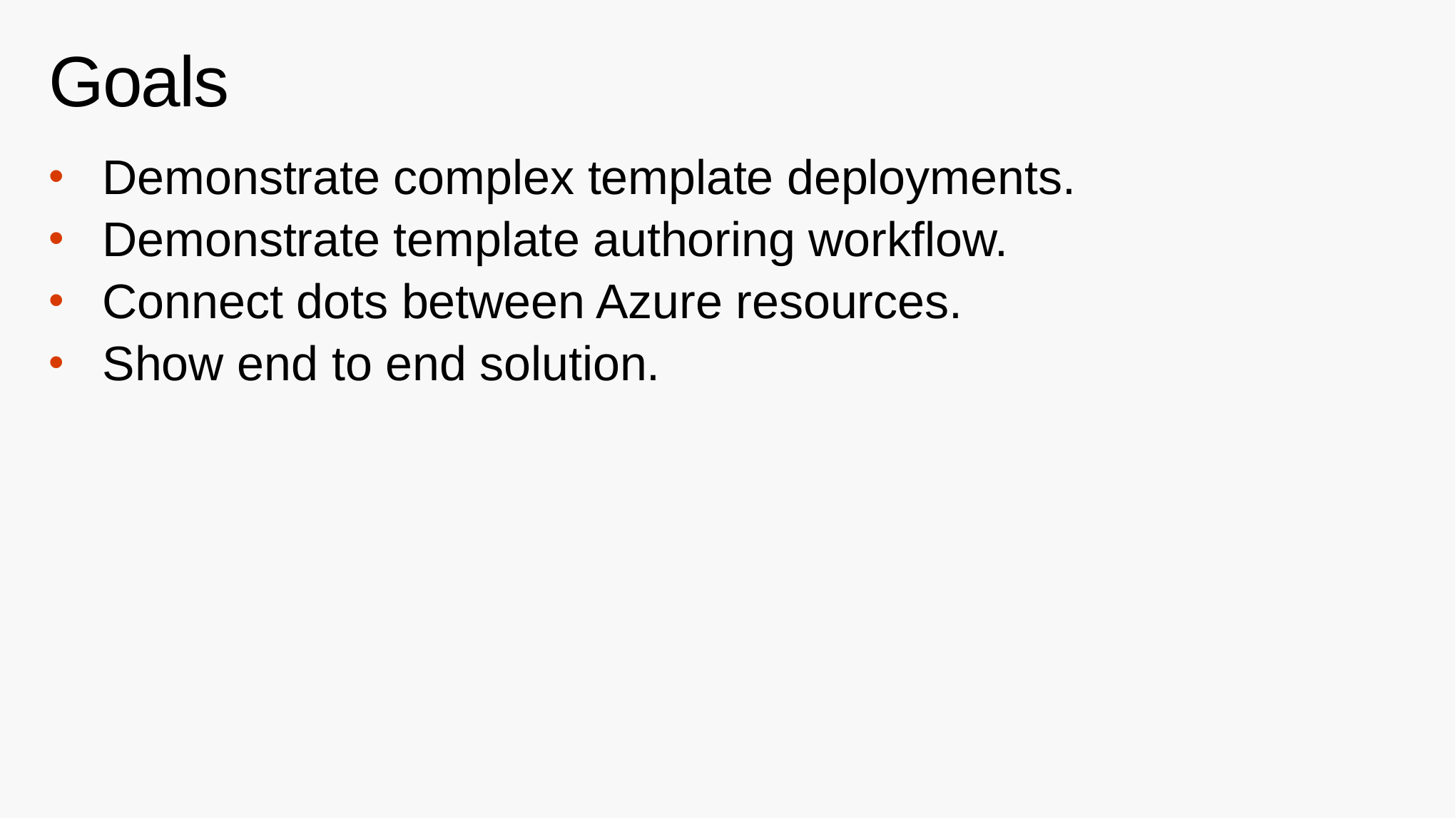

# Goals
Demonstrate complex template deployments.
Demonstrate template authoring workflow.
Connect dots between Azure resources.
Show end to end solution.